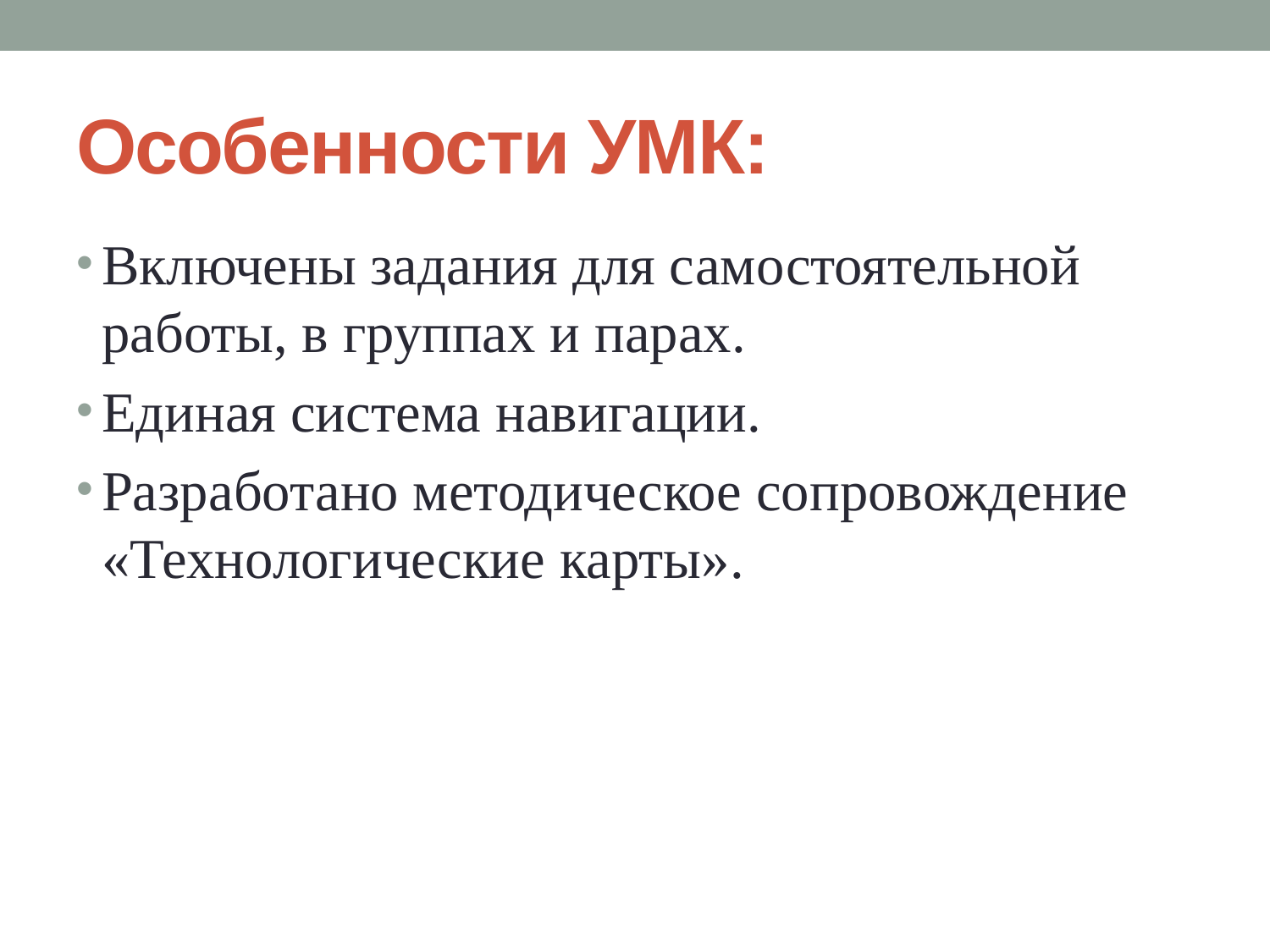

# Особенности УМК:
Включены задания для самостоятельной работы, в группах и парах.
Единая система навигации.
Разработано методическое сопровождение «Технологические карты».